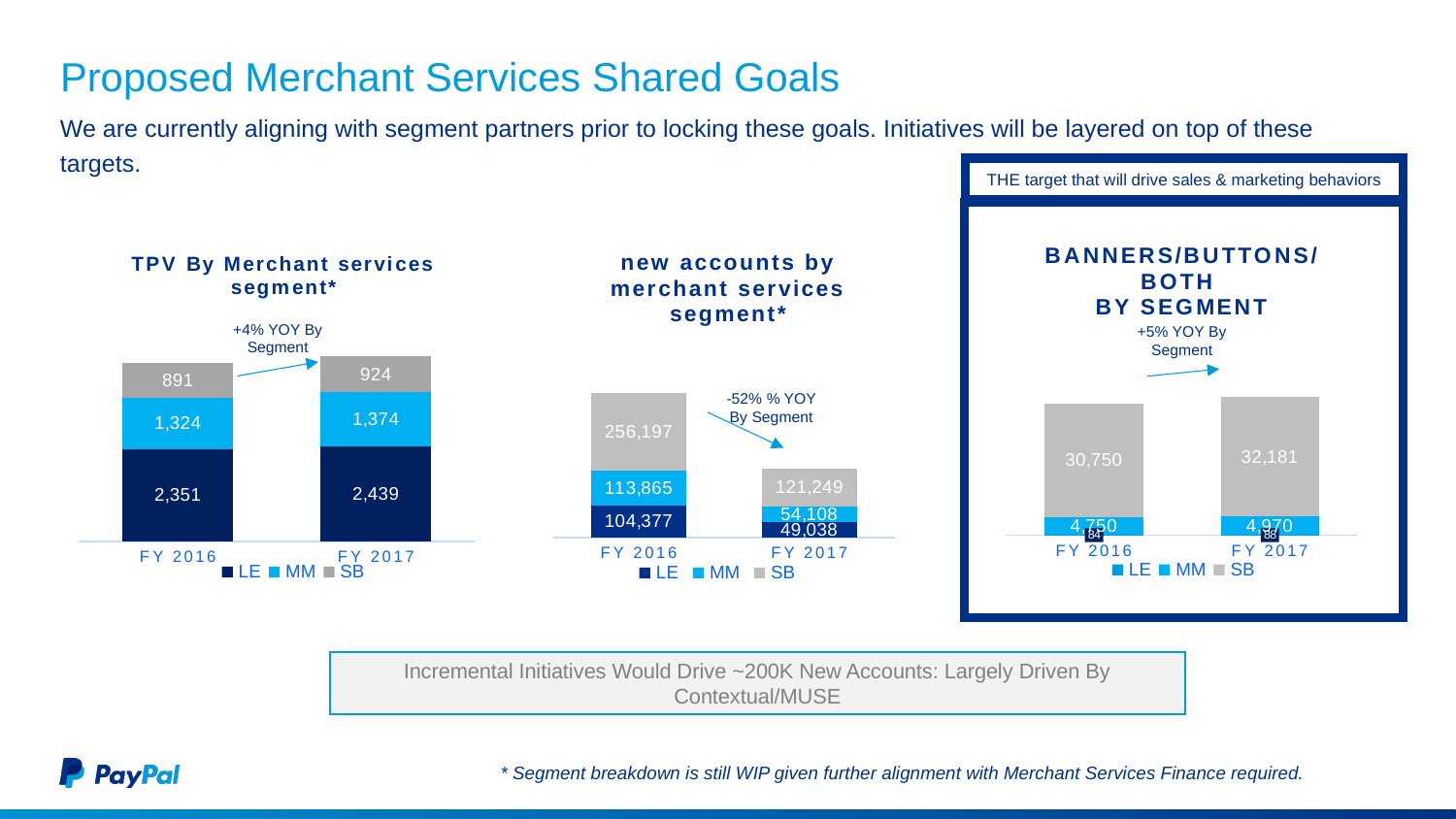

# Proposed Merchant Services Shared Goals
We are currently aligning with segment partners prior to locking these goals. Initiatives will be layered on top of these targets.
THE target that will drive sales & marketing behaviors

### Chart: TPV By Merchant services segment*

| Category | LE | MM | SB |
|---|---|---|---|
| FY 2016 | 2351.031979695432 | 1324.473096446701 | 890.9756345177667 |
| FY 2017 | 2438.739128755624 | 1373.883636286024 | 924.2142010113504 |

### Chart: BANNERS/BUTTONS/
BOTH
BY SEGMENT

| Category | LE | MM | SB |
|---|---|---|---|
| FY 2016 | 84.0 | 4750.0 | 30750.0 |
| FY 2017 | 88.0 | 4970.0 | 32181.0 |

### Chart: new accounts by merchant services segment*

| Category | LE | MM | SB |
|---|---|---|---|
| FY 2016 | 104376.5503027308 | 113865.327602979 | 256196.9871067028 |
| FY 2017 | 49037.9472999929 | 54107.64496932288 | 121249.4411844514 |
+4% YOY By Segment
+5% YOY By Segment
-52% % YOY By Segment
Incremental Initiatives Would Drive ~200K New Accounts: Largely Driven By Contextual/MUSE
* Segment breakdown is still WIP given further alignment with Merchant Services Finance required.